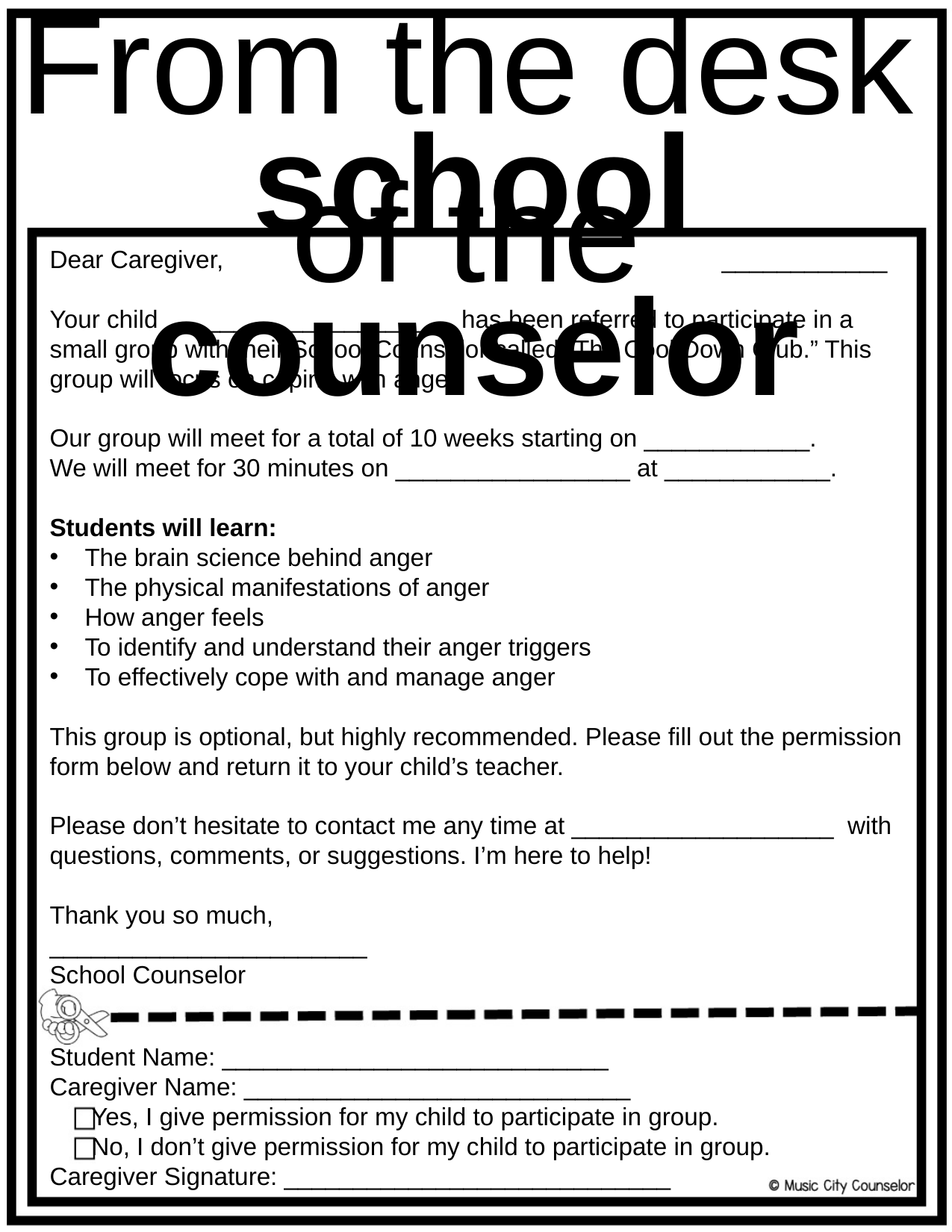

From the desk of the
school counselor
Dear Caregiver,					____________

Your child _____________________ has been referred to participate in a small group with their School Counselor called “The Cool Down Club.” This group will focus on coping with anger.

Our group will meet for a total of 10 weeks starting on ____________.
We will meet for 30 minutes on _________________ at ____________.

Students will learn:
The brain science behind anger
The physical manifestations of anger
How anger feels
To identify and understand their anger triggers
To effectively cope with and manage anger

This group is optional, but highly recommended. Please fill out the permission form below and return it to your child’s teacher.

Please don’t hesitate to contact me any time at ___________________  with questions, comments, or suggestions. I’m here to help!

Thank you so much,
_______________________
School Counselor

Student Name: ____________________________
Caregiver Name: ____________________________
      Yes, I give permission for my child to participate in group.
      No, I don’t give permission for my child to participate in group.
Caregiver Signature: ____________________________